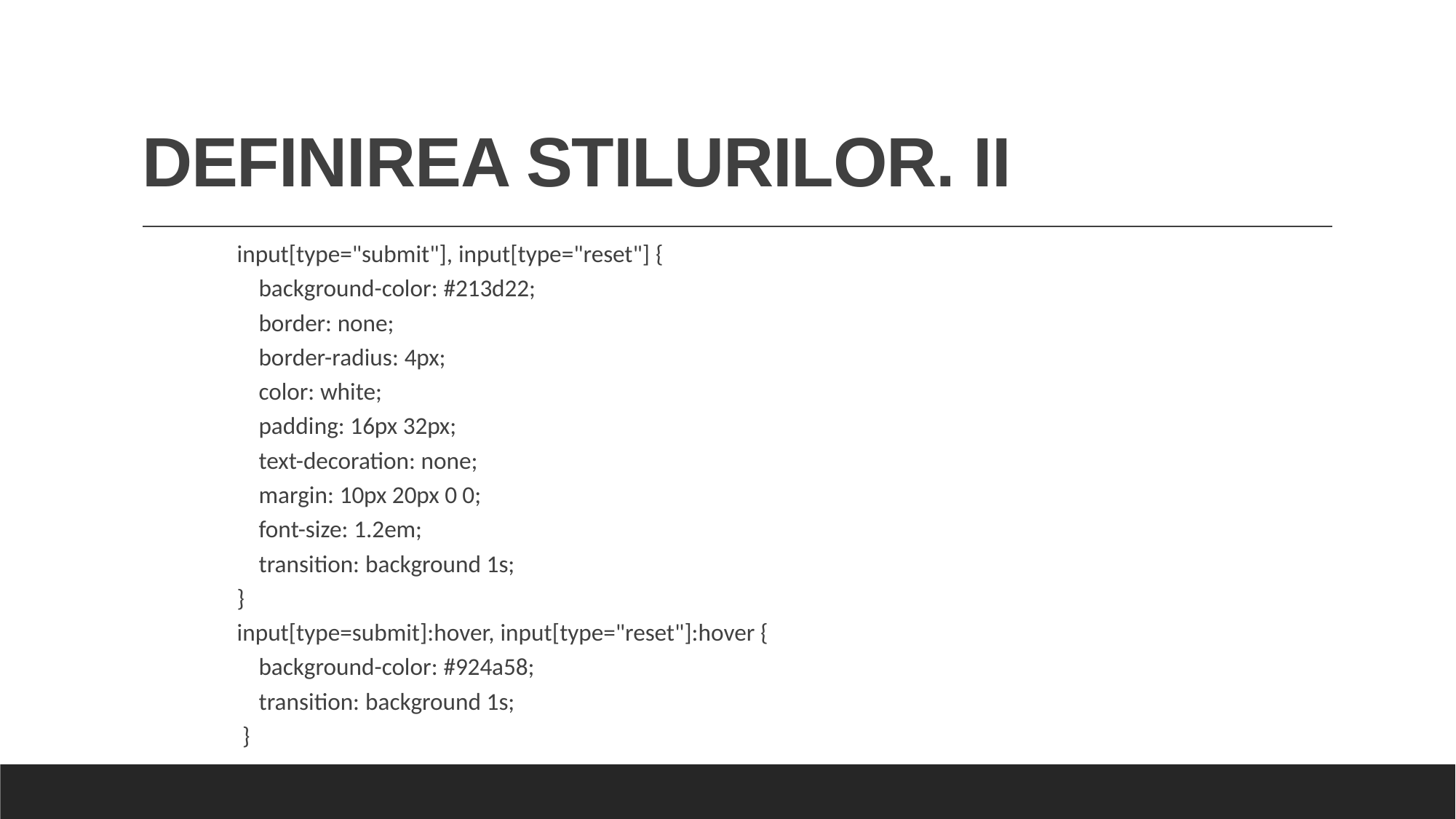

# DEFINIREA STILURILOR. II
input[type="submit"], input[type="reset"] {
    background-color: #213d22;
    border: none;
    border-radius: 4px;
    color: white;
    padding: 16px 32px;
    text-decoration: none;
    margin: 10px 20px 0 0;
    font-size: 1.2em;
    transition: background 1s;
}
input[type=submit]:hover, input[type="reset"]:hover {
    background-color: #924a58;
    transition: background 1s;
 }